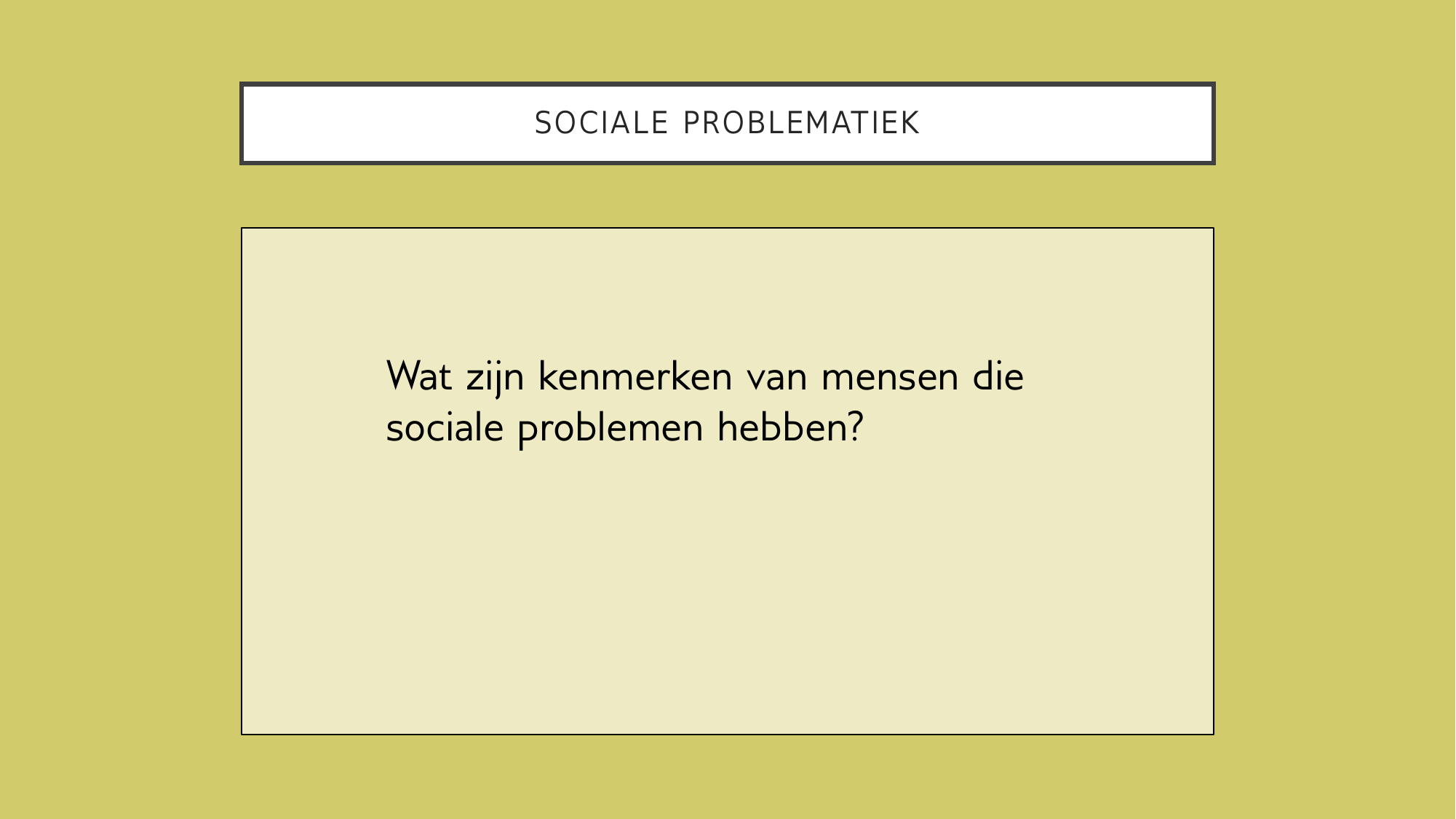

# Sociale problematiek

Wat zijn kenmerken van mensen die sociale problemen hebben?